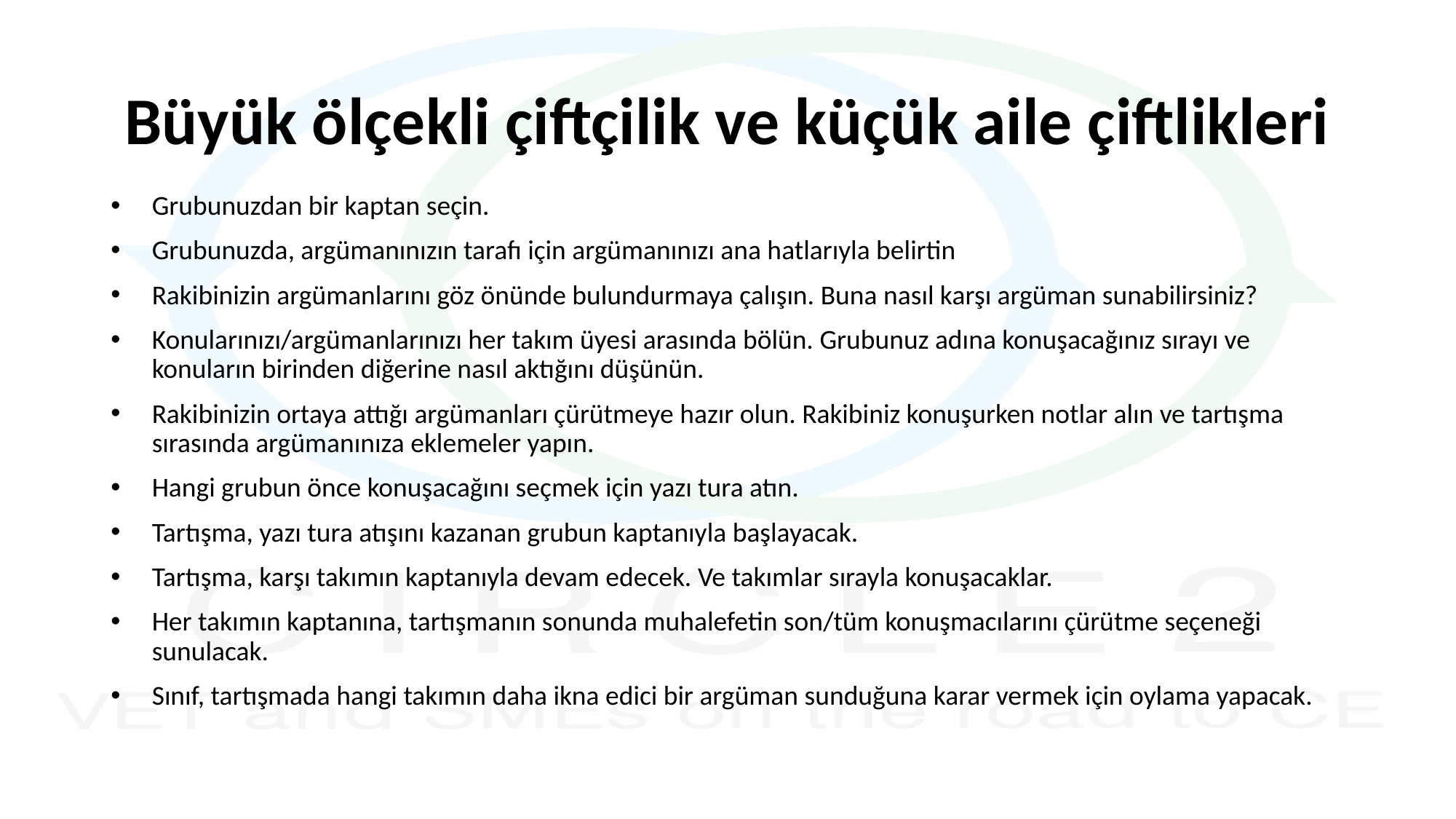

# Büyük ölçekli çiftçilik ve küçük aile çiftlikleri
Grubunuzdan bir kaptan seçin.
Grubunuzda, argümanınızın tarafı için argümanınızı ana hatlarıyla belirtin
Rakibinizin argümanlarını göz önünde bulundurmaya çalışın. Buna nasıl karşı argüman sunabilirsiniz?
Konularınızı/argümanlarınızı her takım üyesi arasında bölün. Grubunuz adına konuşacağınız sırayı ve konuların birinden diğerine nasıl aktığını düşünün.
Rakibinizin ortaya attığı argümanları çürütmeye hazır olun. Rakibiniz konuşurken notlar alın ve tartışma sırasında argümanınıza eklemeler yapın.
Hangi grubun önce konuşacağını seçmek için yazı tura atın.
Tartışma, yazı tura atışını kazanan grubun kaptanıyla başlayacak.
Tartışma, karşı takımın kaptanıyla devam edecek. Ve takımlar sırayla konuşacaklar.
Her takımın kaptanına, tartışmanın sonunda muhalefetin son/tüm konuşmacılarını çürütme seçeneği sunulacak.
Sınıf, tartışmada hangi takımın daha ikna edici bir argüman sunduğuna karar vermek için oylama yapacak.